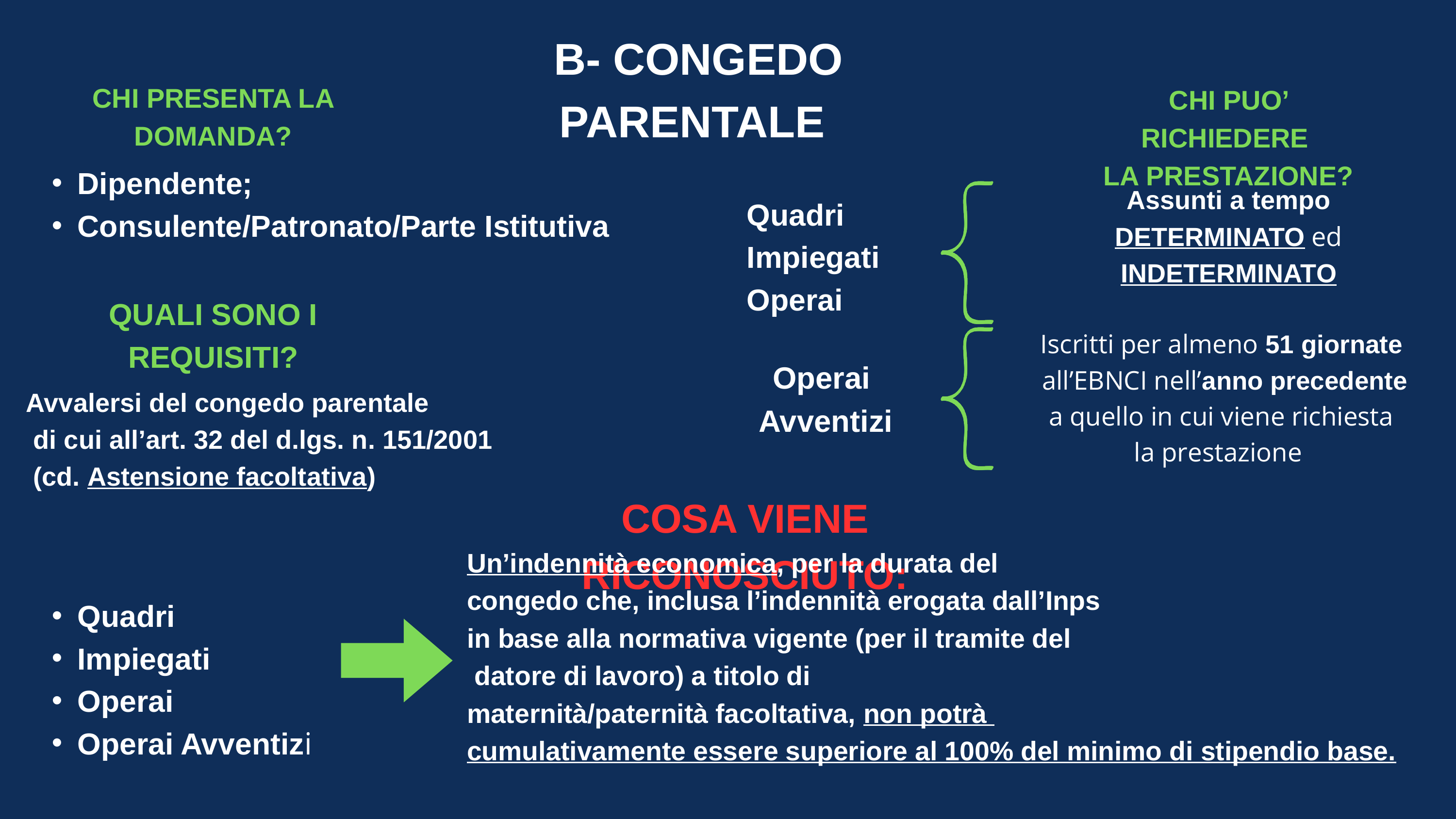

B- CONGEDO PARENTALE
CHI PRESENTA LA DOMANDA?
CHI PUO’ RICHIEDERE
LA PRESTAZIONE?
Dipendente;
Consulente/Patronato/Parte Istitutiva
Assunti a tempo
 DETERMINATO ed
INDETERMINATO

Quadri
Impiegati
Operai
QUALI SONO I
REQUISITI?
Iscritti per almeno 51 giornate
 all’EBNCI nell’anno precedente
 a quello in cui viene richiesta
la prestazione

Operai
Avventizi
Avvalersi del congedo parentale
 di cui all’art. 32 del d.lgs. n. 151/2001
 (cd. Astensione facoltativa)
COSA VIENE RICONOSCIUTO:
Un’indennità economica, per la durata del
congedo che, inclusa l’indennità erogata dall’Inps
in base alla normativa vigente (per il tramite del
 datore di lavoro) a titolo di
maternità/paternità facoltativa, non potrà
cumulativamente essere superiore al 100% del minimo di stipendio base.
Quadri
Impiegati
Operai
Operai Avventizi